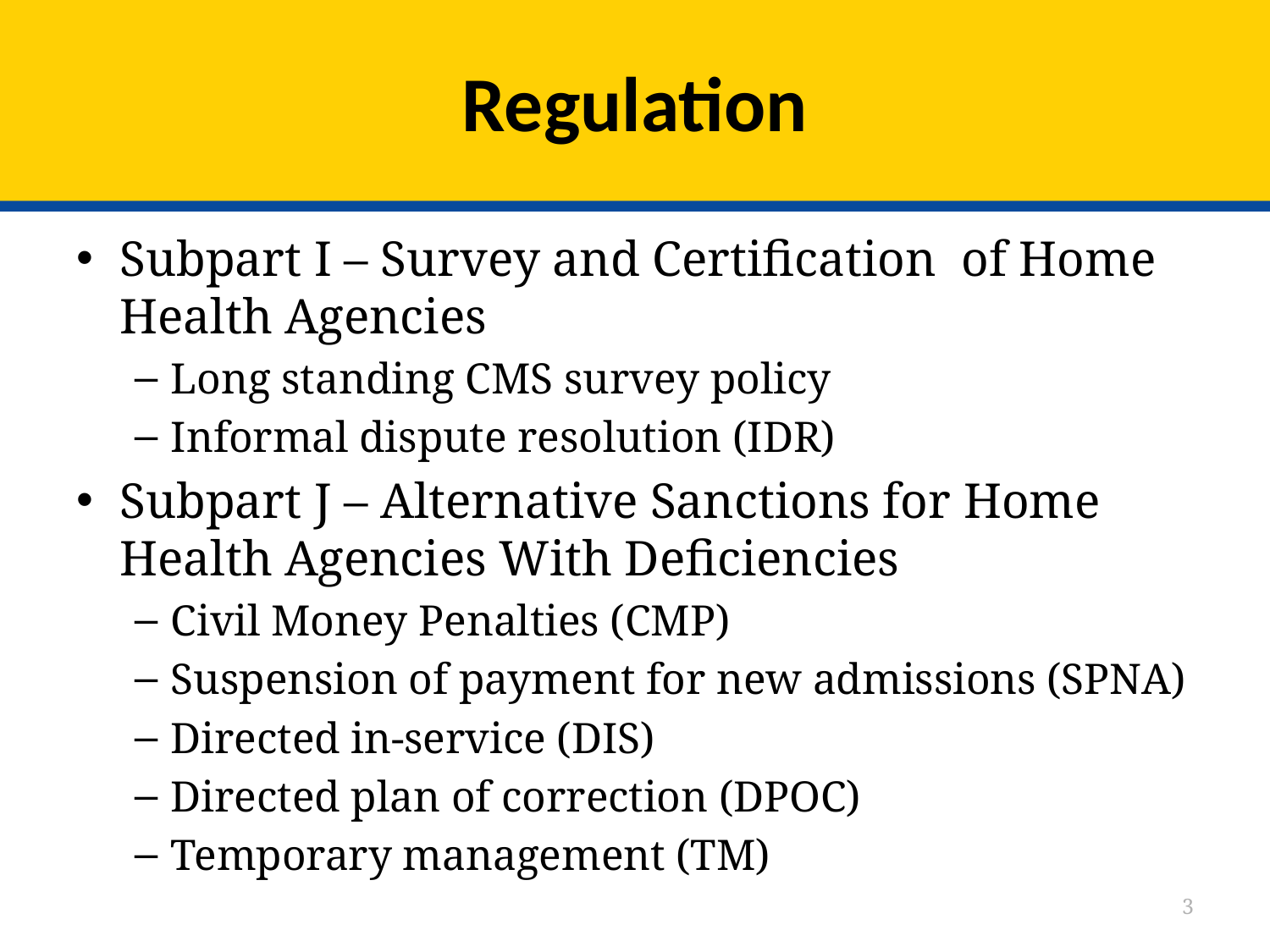

# Regulation
Subpart I – Survey and Certification  of Home Health Agencies
Long standing CMS survey policy
Informal dispute resolution (IDR)
Subpart J – Alternative Sanctions for Home Health Agencies With Deficiencies
Civil Money Penalties (CMP)
Suspension of payment for new admissions (SPNA)
Directed in-service (DIS)
Directed plan of correction (DPOC)
Temporary management (TM)

3